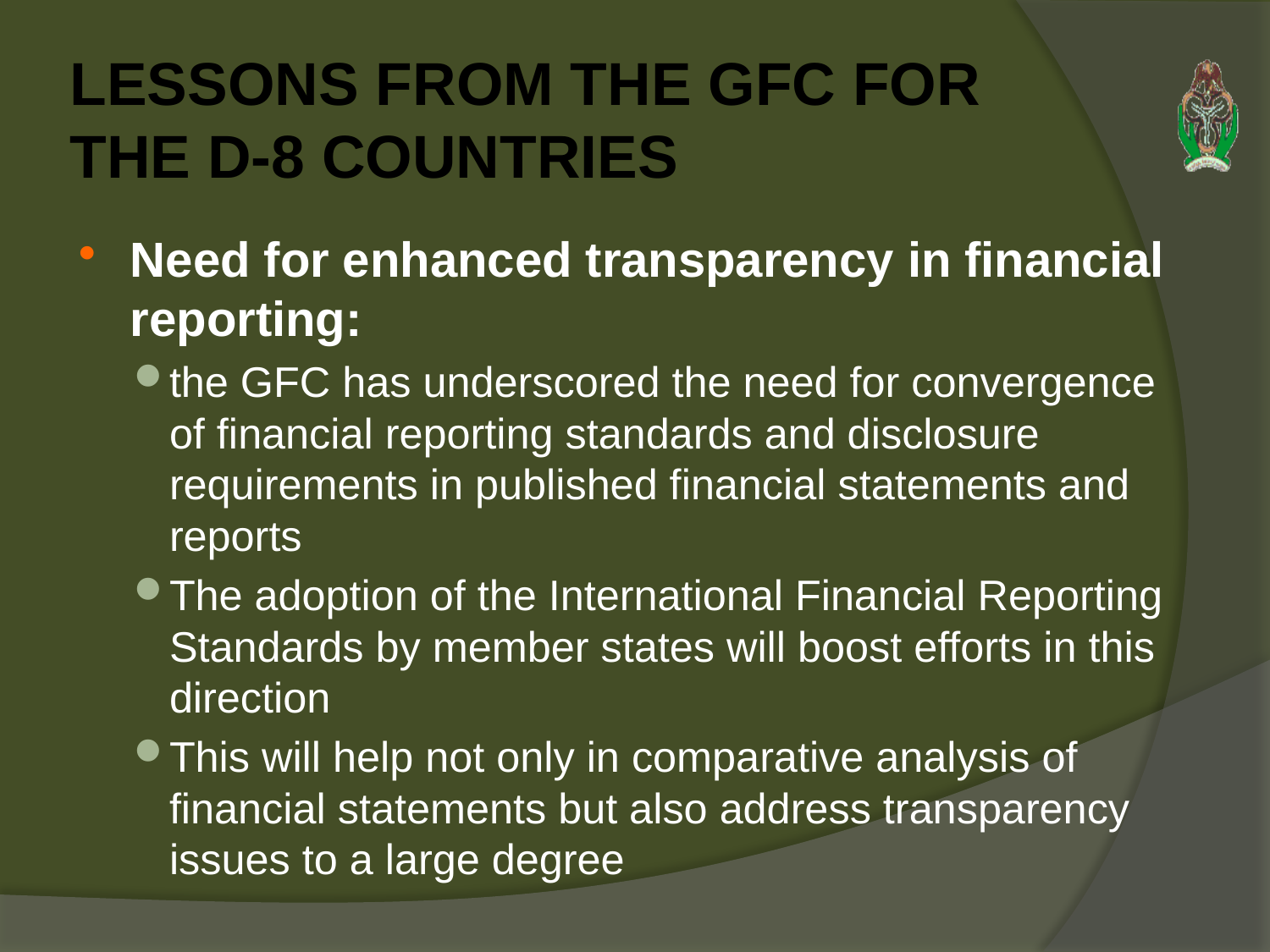

# LESSONS FROM THE GFC FOR THE D-8 COUNTRIES
Need for enhanced transparency in financial reporting:
the GFC has underscored the need for convergence of financial reporting standards and disclosure requirements in published financial statements and reports
The adoption of the International Financial Reporting Standards by member states will boost efforts in this direction
This will help not only in comparative analysis of financial statements but also address transparency issues to a large degree